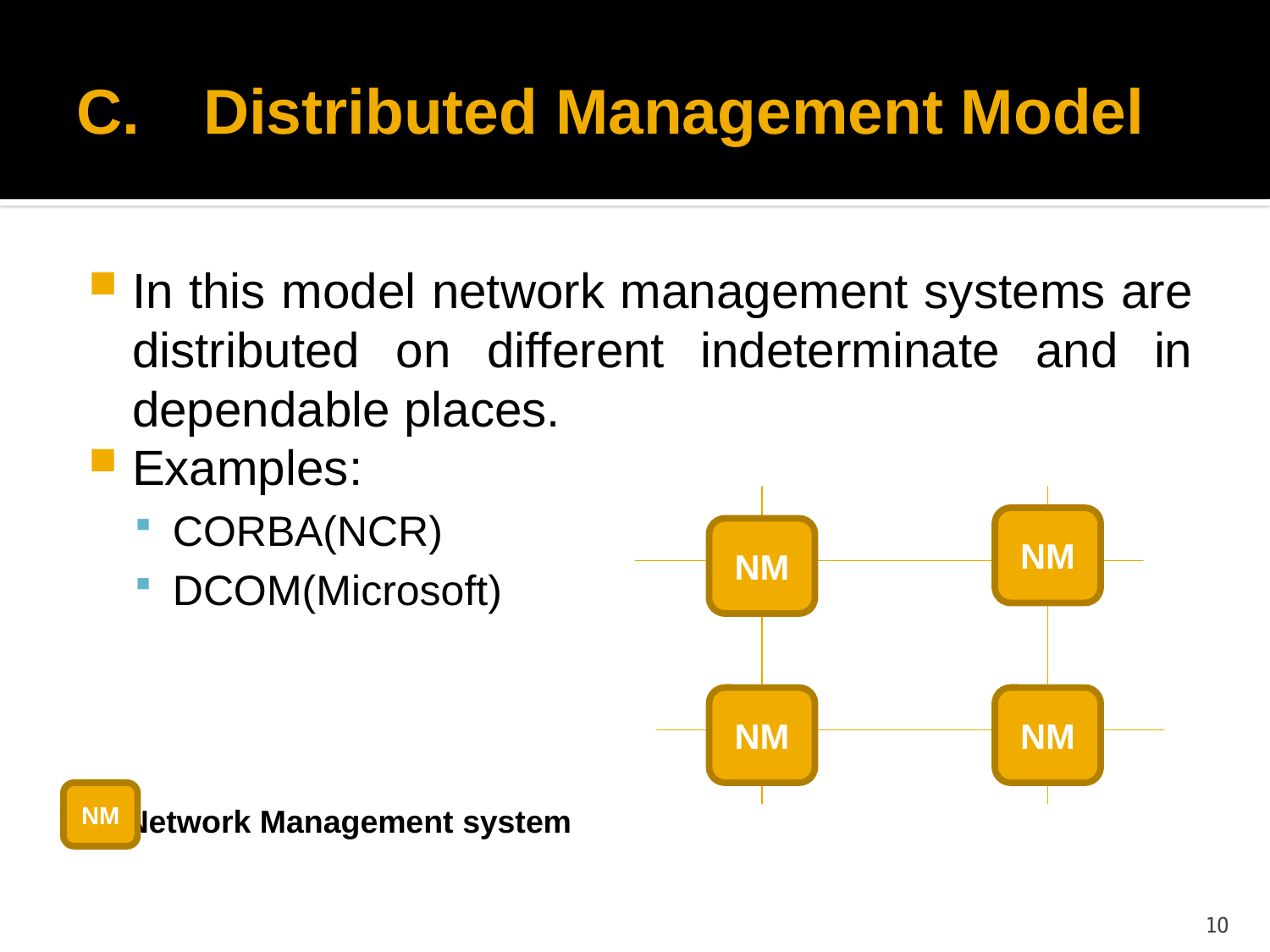

# Distributed Management Model
In this model network management systems are distributed on different indeterminate and in dependable places.
Examples:
CORBA(NCR)
DCOM(Microsoft)
NM
NM
NM
NM
NM
Network Management system
10